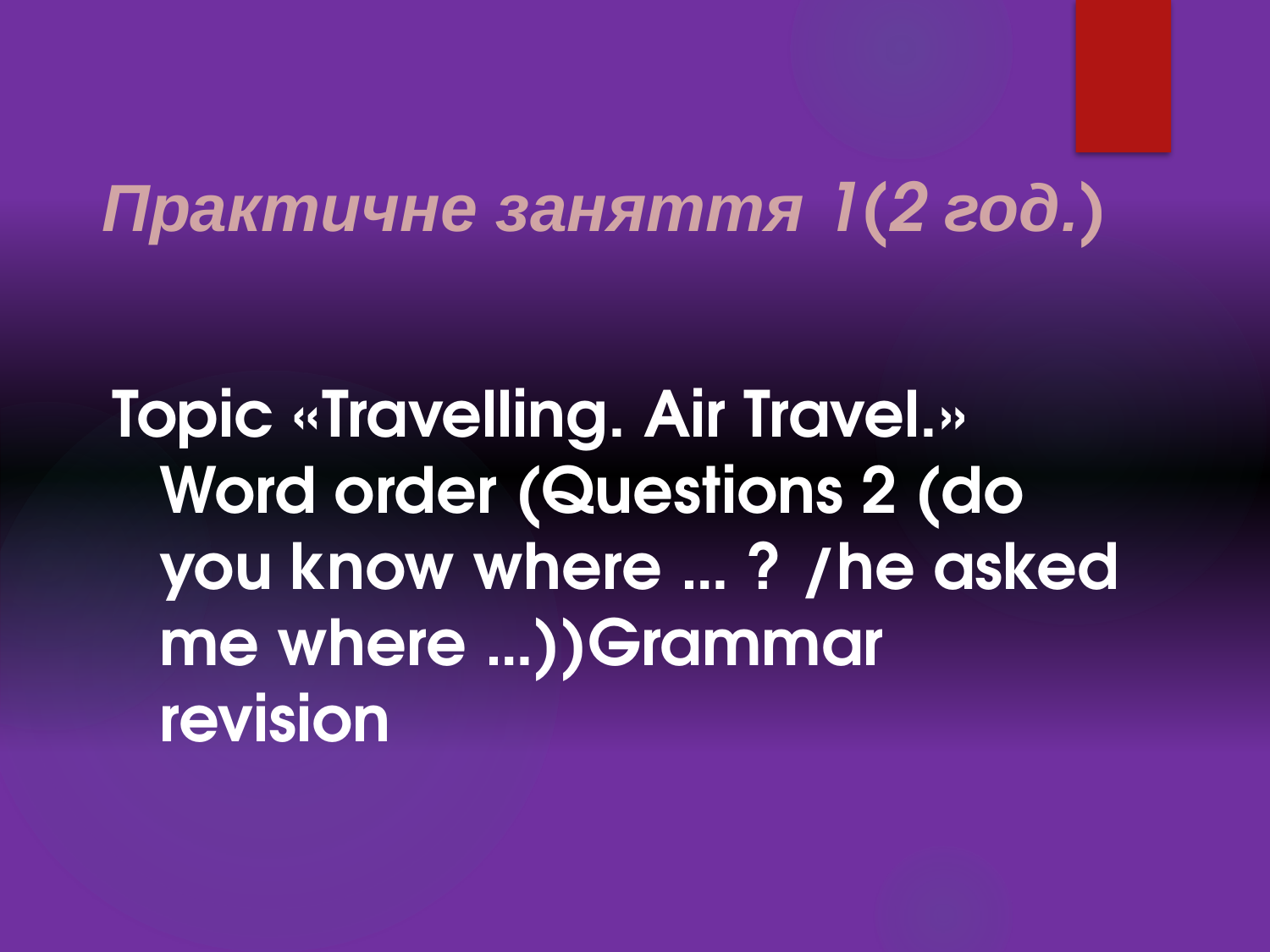

# Практичне заняття 1(2 год.)
Topic «Travelling. Air Travel.» Word order (Questions 2 (do you know where … ? /he asked me where …))Grammar revision